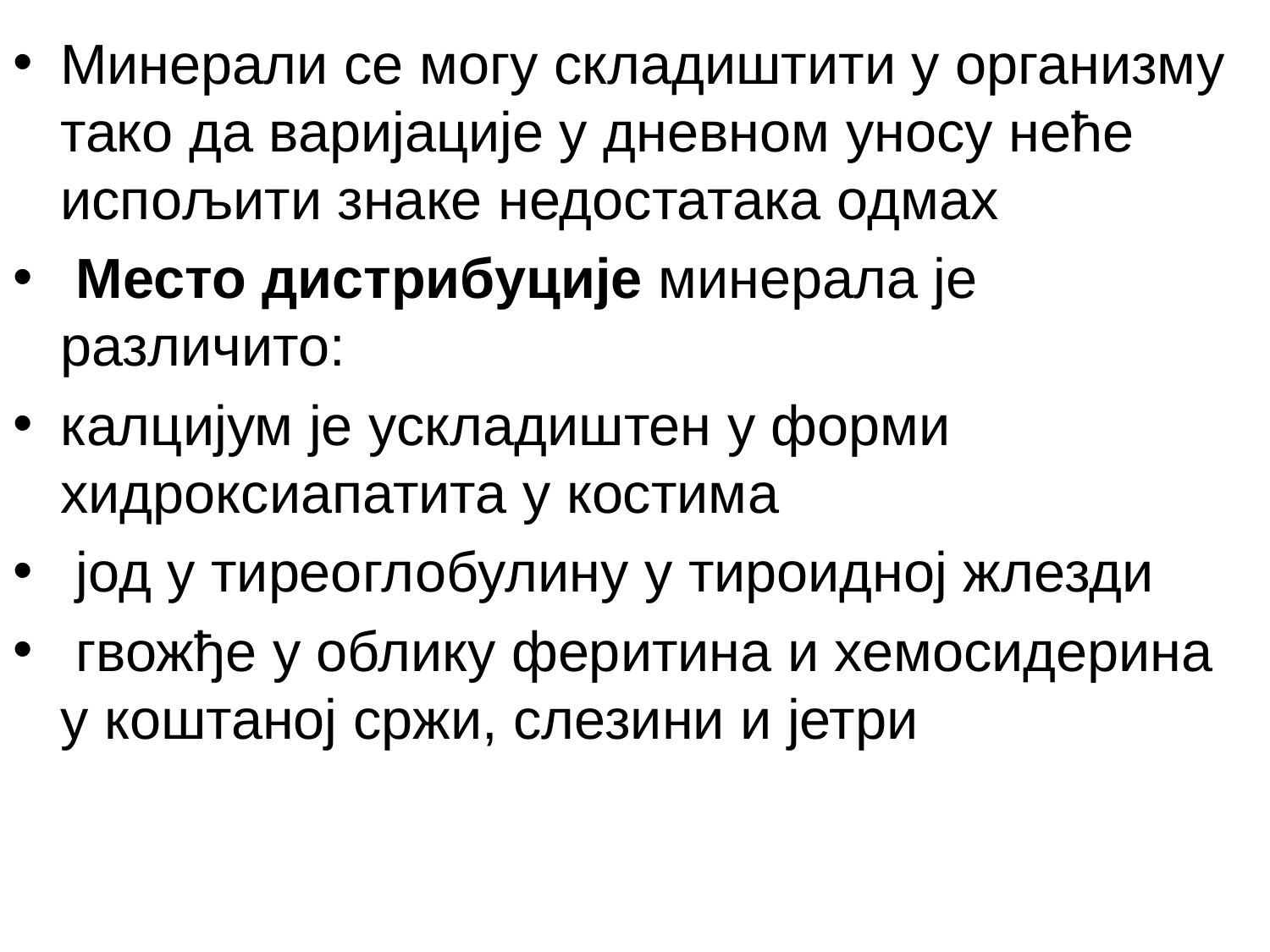

Минерали се могу складиштити у организму тако да варијације у дневном уносу неће испољити знаке недостатака одмах
 Место дистрибуције минерала је различито:
калцијум је ускладиштен у форми хидроксиапатита у костимa
 јод у тиреоглобулину у тироидној жлезди
 гвожђе у облику феритина и хемосидерина у коштаној сржи, слезини и јетри